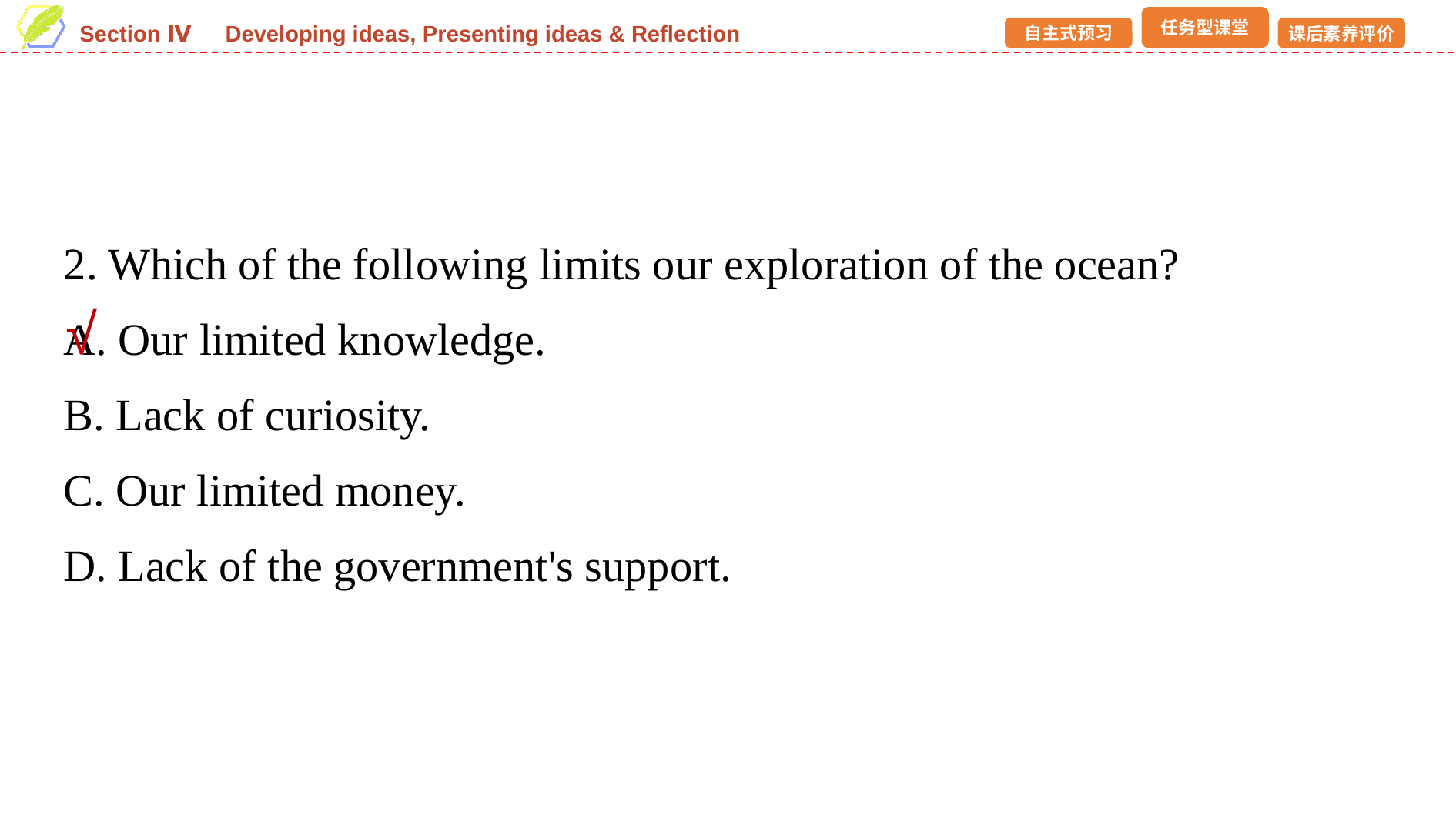

2. Which of the following limits our exploration of the ocean?
A. Our limited knowledge.
B. Lack of curiosity.
C. Our limited money.
D. Lack of the government's support.
√